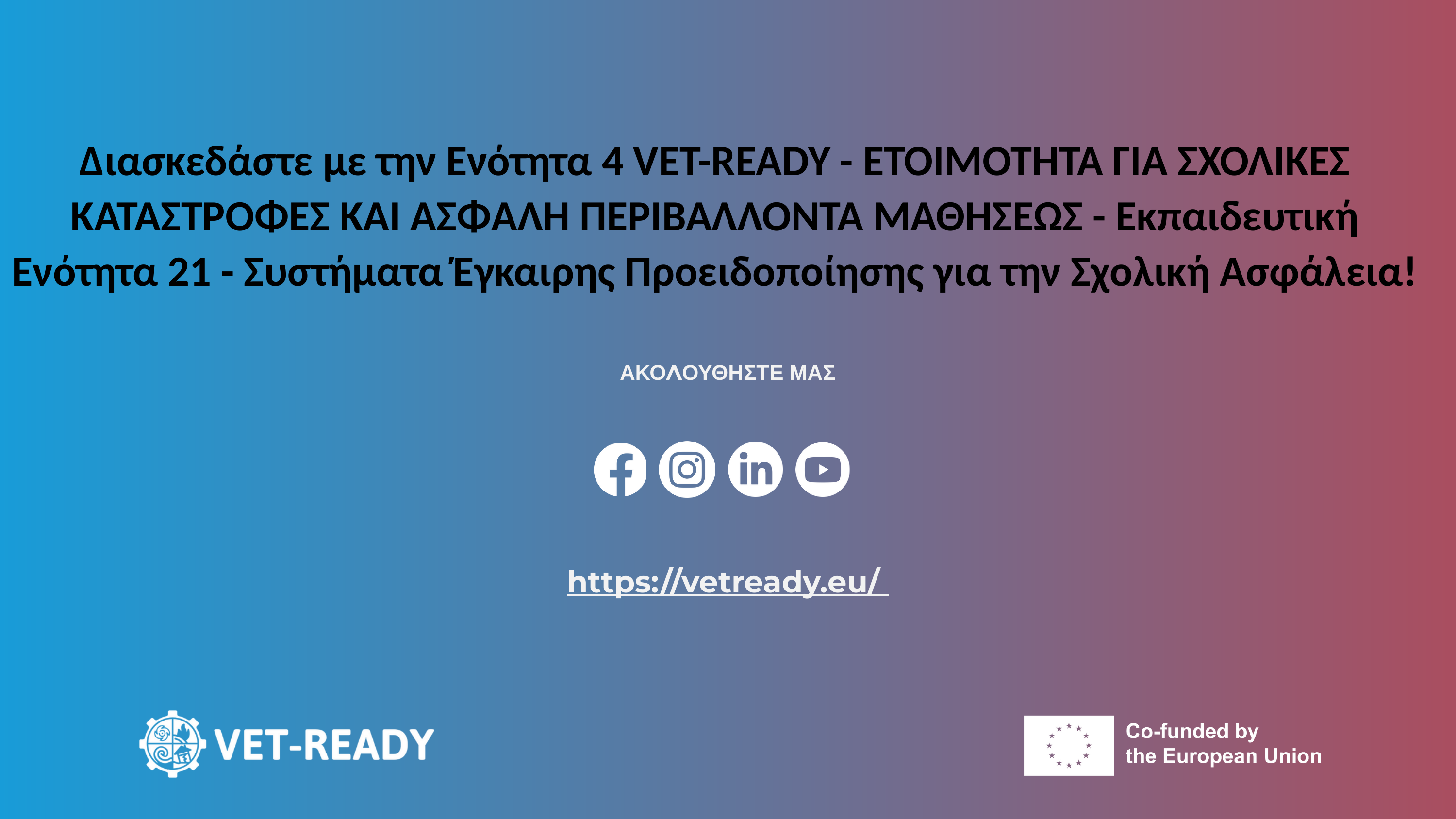

Διασκεδάστε με την Ενότητα 4 VET-READY - ΕΤΟΙΜΟΤΗΤΑ ΓΙΑ ΣΧΟΛΙΚΕΣ ΚΑΤΑΣΤΡΟΦΕΣ ΚΑΙ ΑΣΦΑΛΗ ΠΕΡΙΒΑΛΛΟΝΤΑ ΜΑΘΗΣΕΩΣ - Εκπαιδευτική Ενότητα 21 - Συστήματα Έγκαιρης Προειδοποίησης για την Σχολική Ασφάλεια!
ΑΚΟΛΟΥΘΗΣΤΕ ΜΑΣ

https://vetready.eu/